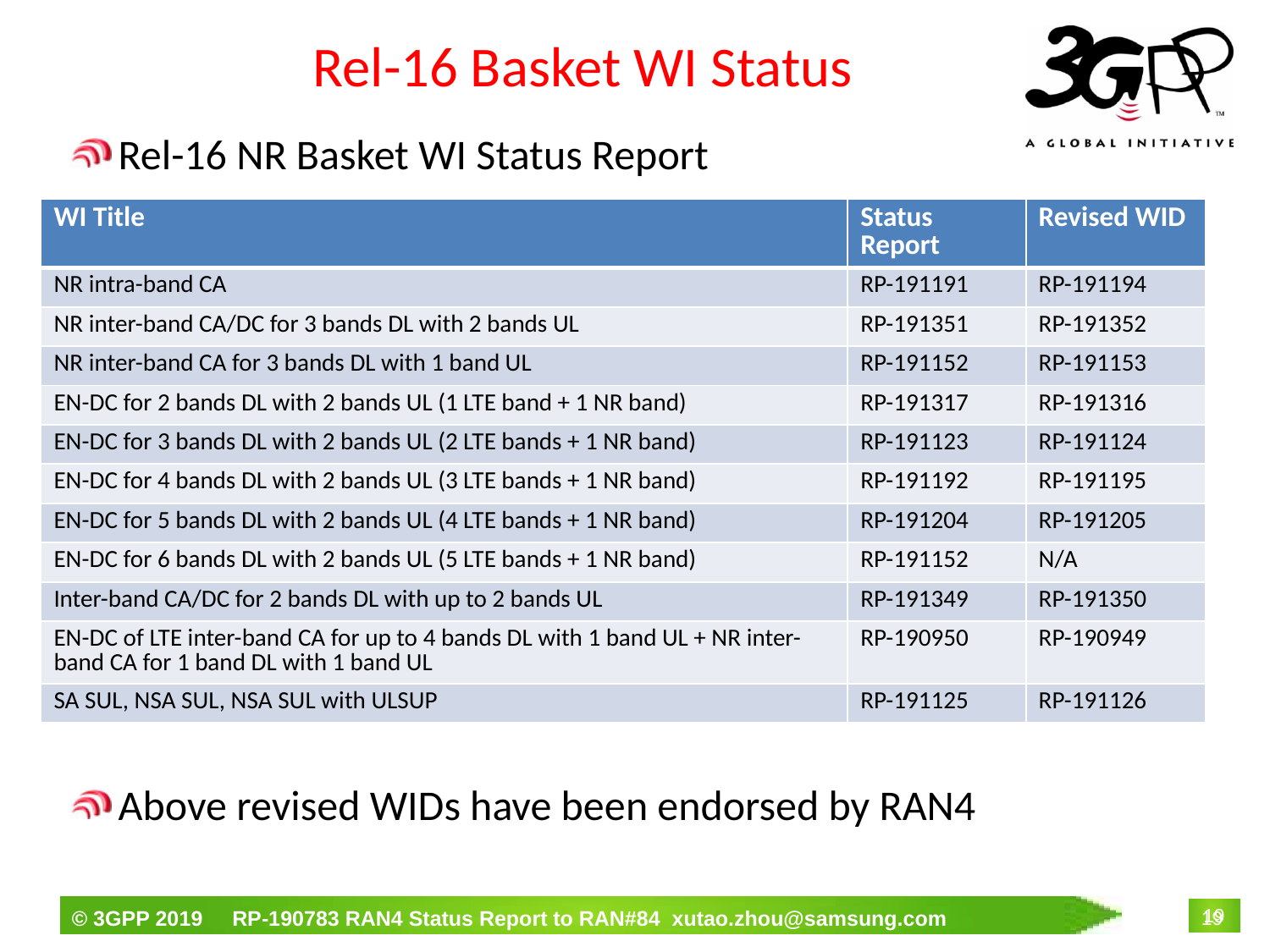

# Rel-16 Basket WI Status
Rel-16 NR Basket WI Status Report

Above revised WIDs have been endorsed by RAN4

| WI Title | Status Report | Revised WID |
| --- | --- | --- |
| NR intra-band CA | RP-191191 | RP-191194 |
| NR inter-band CA/DC for 3 bands DL with 2 bands UL | RP-191351 | RP-191352 |
| NR inter-band CA for 3 bands DL with 1 band UL | RP-191152 | RP-191153 |
| EN-DC for 2 bands DL with 2 bands UL (1 LTE band + 1 NR band) | RP-191317 | RP-191316 |
| EN-DC for 3 bands DL with 2 bands UL (2 LTE bands + 1 NR band) | RP-191123 | RP-191124 |
| EN-DC for 4 bands DL with 2 bands UL (3 LTE bands + 1 NR band) | RP-191192 | RP-191195 |
| EN-DC for 5 bands DL with 2 bands UL (4 LTE bands + 1 NR band) | RP-191204 | RP-191205 |
| EN-DC for 6 bands DL with 2 bands UL (5 LTE bands + 1 NR band) | RP-191152 | N/A |
| Inter-band CA/DC for 2 bands DL with up to 2 bands UL | RP-191349 | RP-191350 |
| EN-DC of LTE inter-band CA for up to 4 bands DL with 1 band UL + NR inter-band CA for 1 band DL with 1 band UL | RP-190950 | RP-190949 |
| SA SUL, NSA SUL, NSA SUL with ULSUP | RP-191125 | RP-191126 |
19